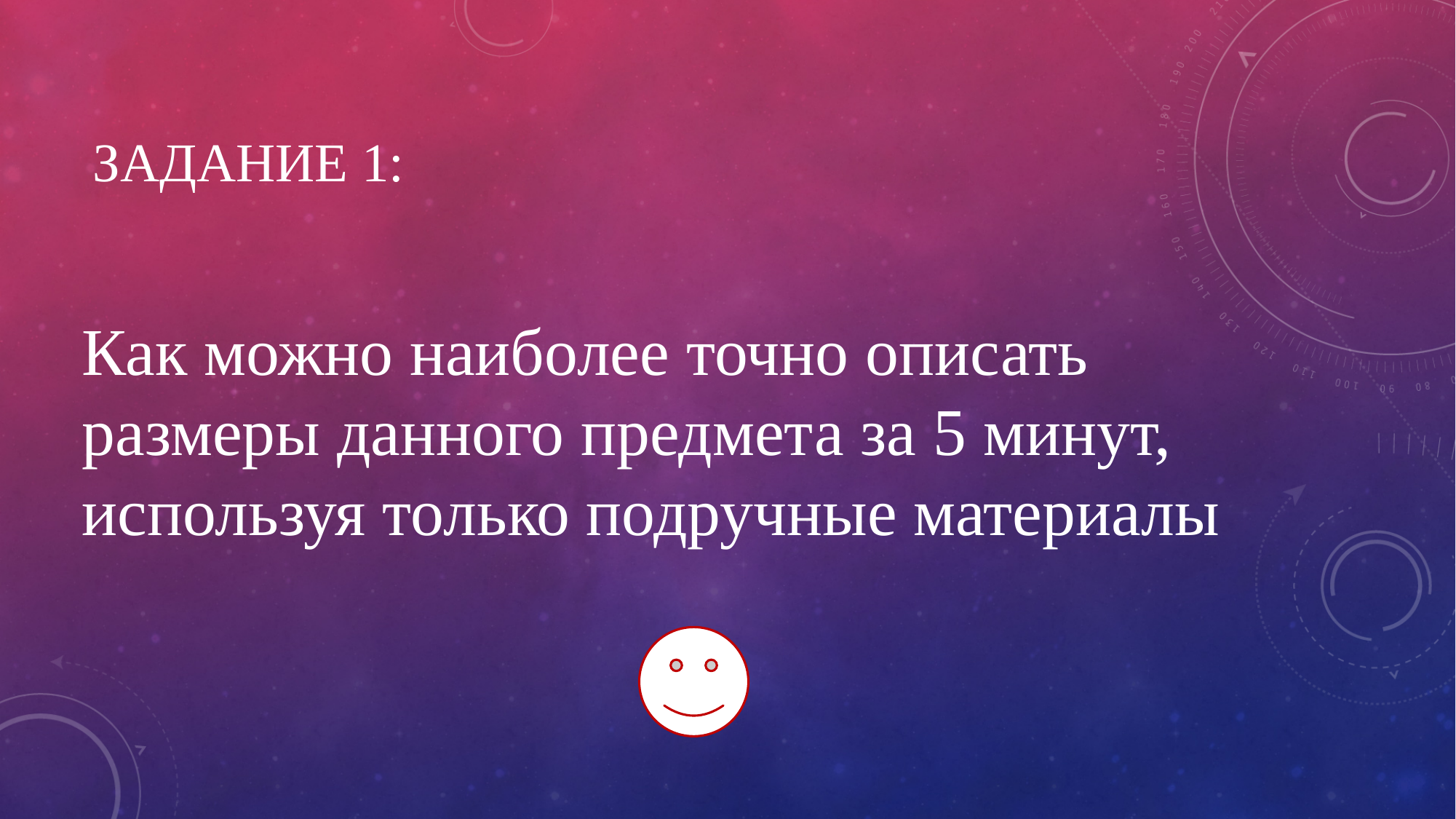

# Задание 1:
Как можно наиболее точно описать размеры данного предмета за 5 минут, используя только подручные материалы